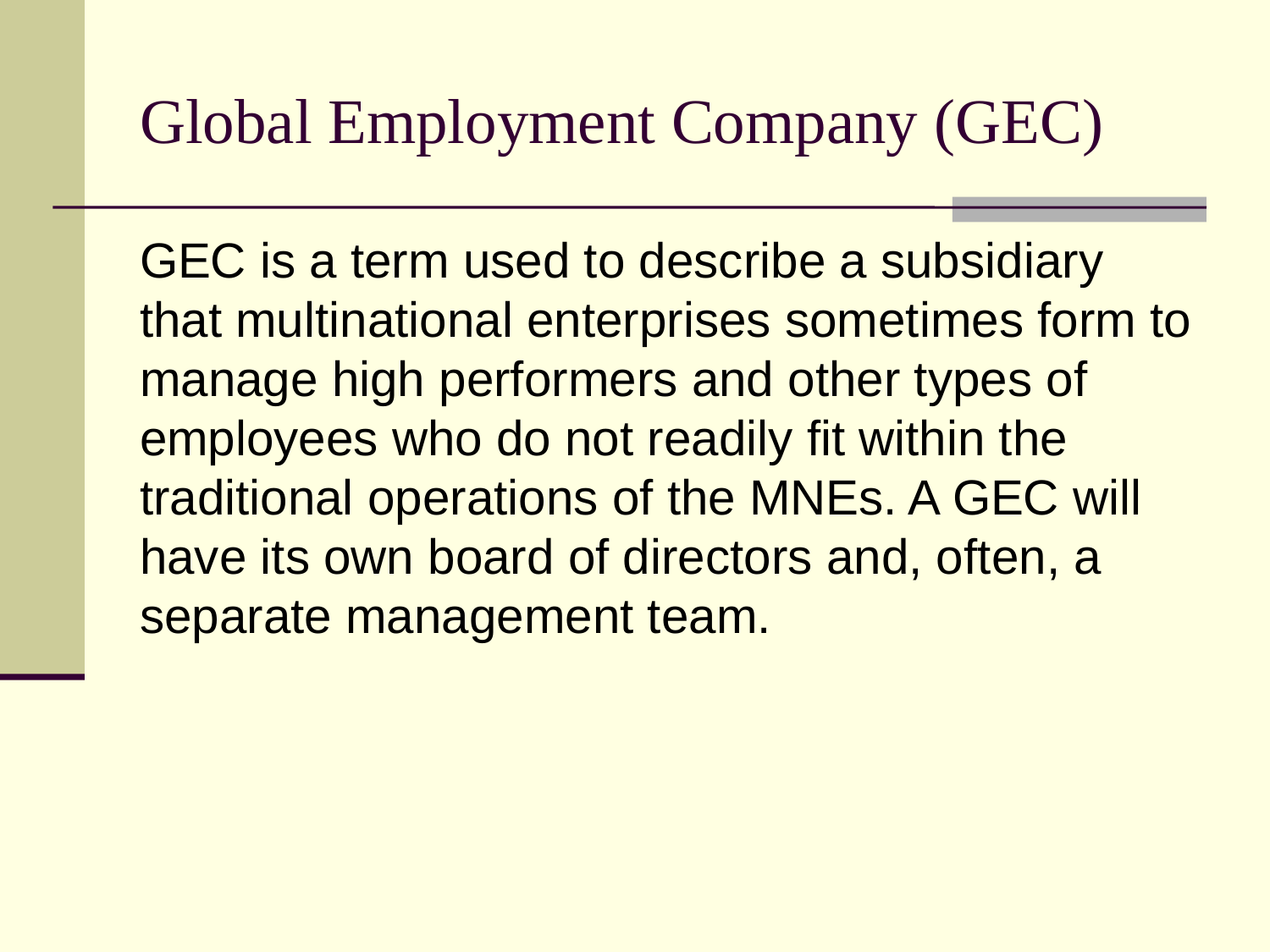

# Global Employment Company (GEC)
GEC is a term used to describe a subsidiary that multinational enterprises sometimes form to manage high performers and other types of employees who do not readily fit within the traditional operations of the MNEs. A GEC will have its own board of directors and, often, a separate management team.